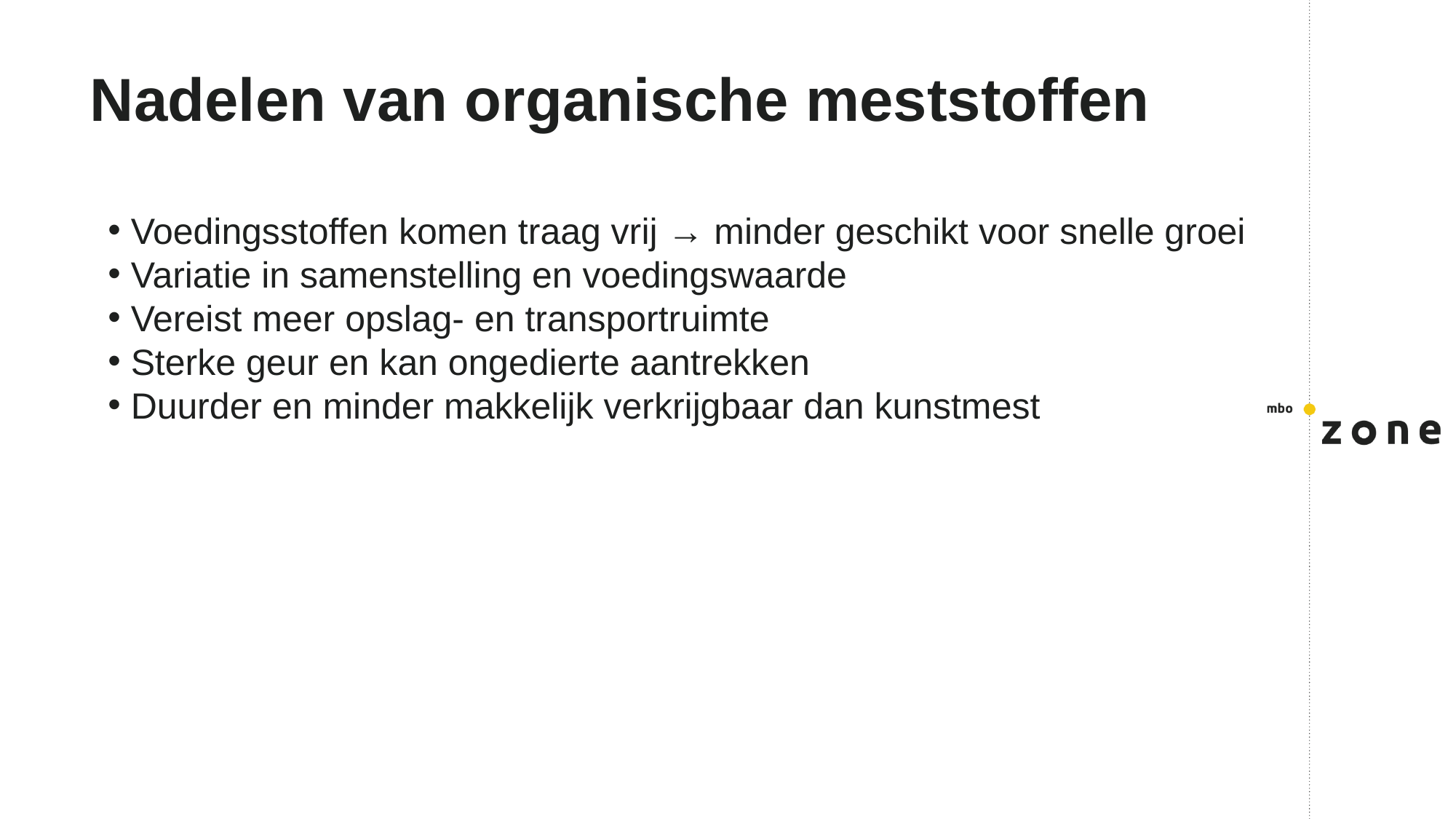

# Nadelen van organische meststoffen
 Voedingsstoffen komen traag vrij → minder geschikt voor snelle groei
 Variatie in samenstelling en voedingswaarde
 Vereist meer opslag- en transportruimte
 Sterke geur en kan ongedierte aantrekken
 Duurder en minder makkelijk verkrijgbaar dan kunstmest